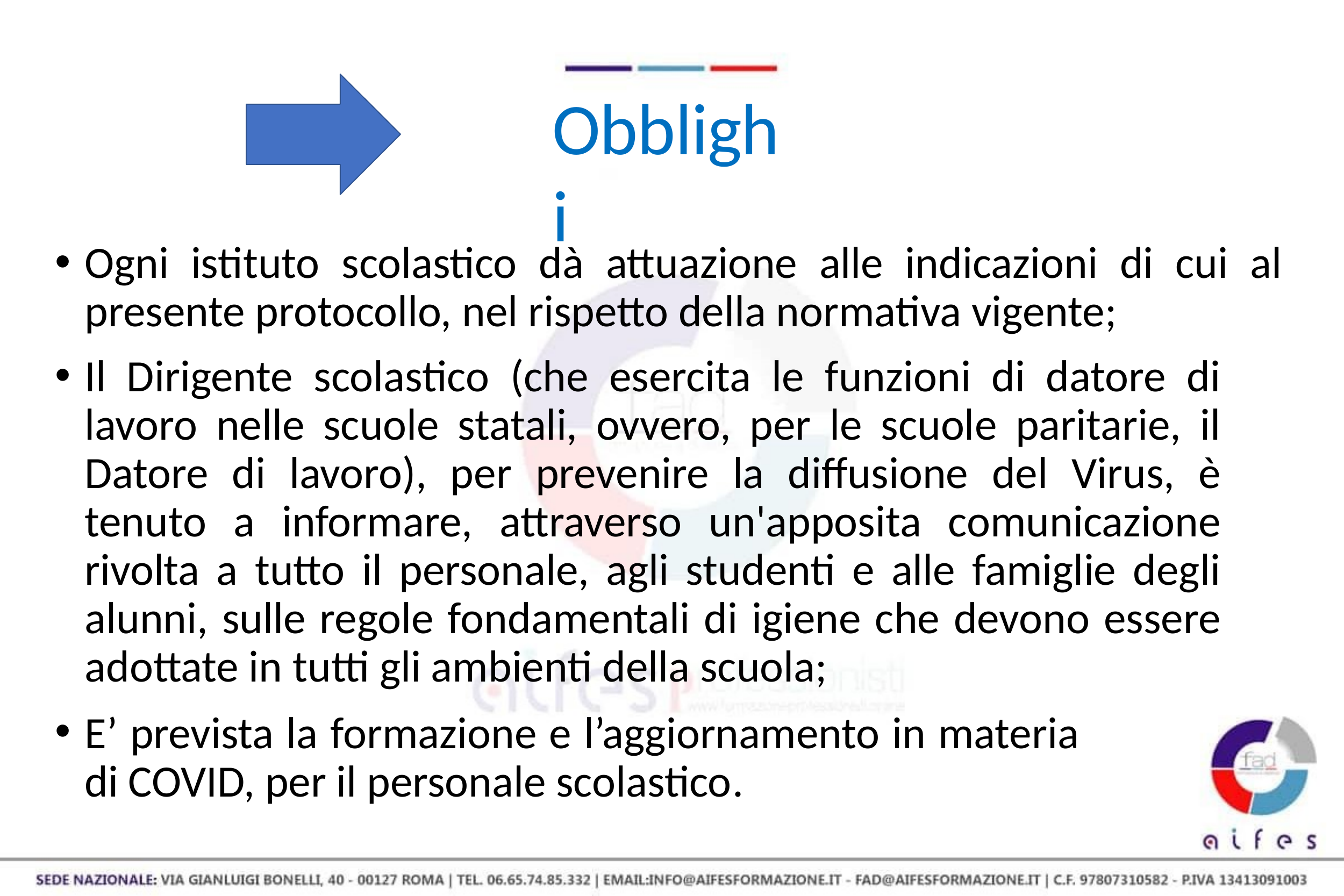

# Obblighi
Ogni istituto scolastico dà attuazione alle indicazioni di cui al presente protocollo, nel rispetto della normativa vigente;
Il Dirigente scolastico (che esercita le funzioni di datore di lavoro nelle scuole statali, ovvero, per le scuole paritarie, il Datore di lavoro), per prevenire la diffusione del Virus, è tenuto a informare, attraverso un'apposita comunicazione rivolta a tutto il personale, agli studenti e alle famiglie degli alunni, sulle regole fondamentali di igiene che devono essere adottate in tutti gli ambienti della scuola;
E’ prevista la formazione e l’aggiornamento in materia di COVID, per il personale scolastico.